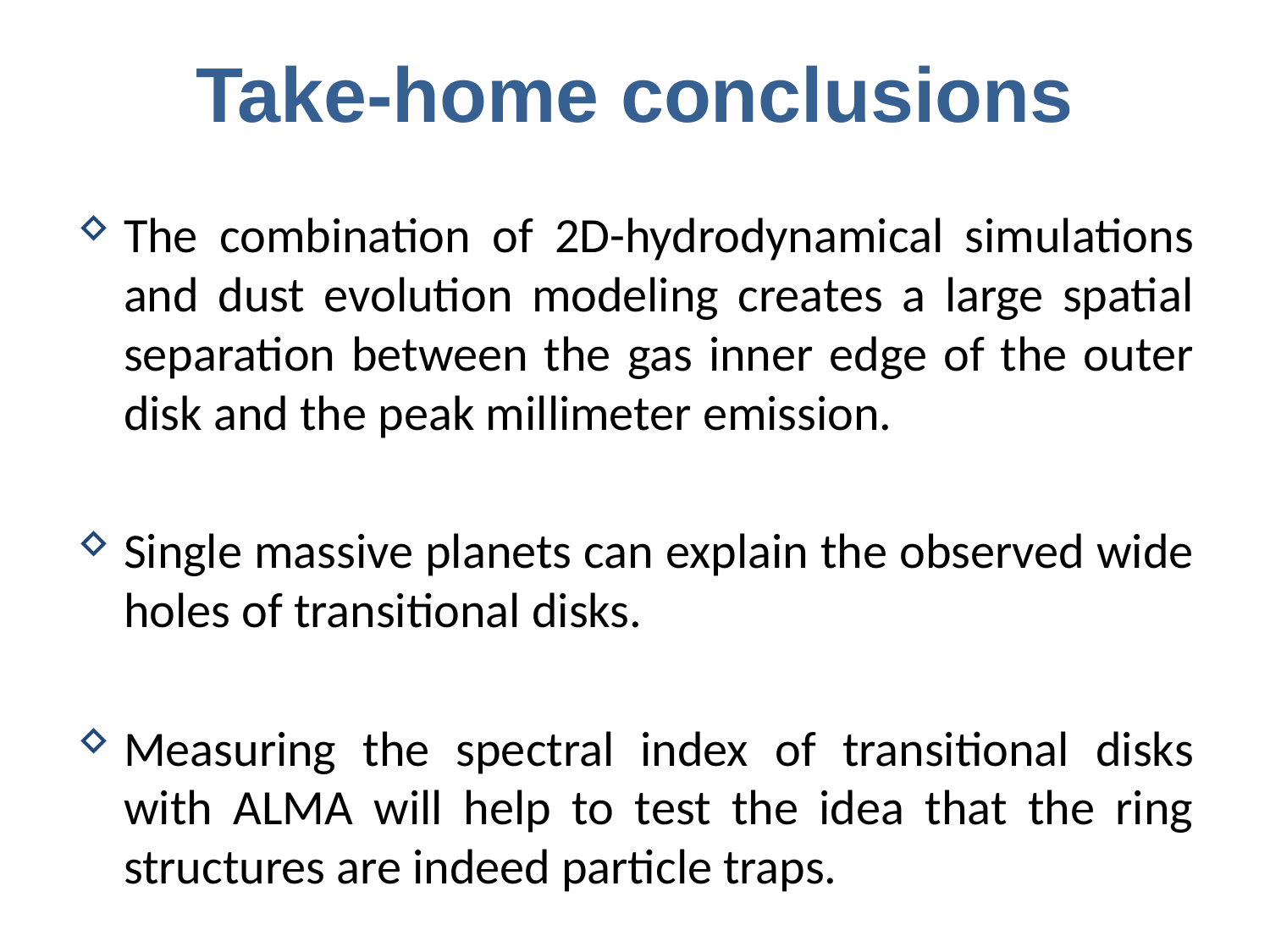

# Take-home conclusions
The combination of 2D-hydrodynamical simulations and dust evolution modeling creates a large spatial separation between the gas inner edge of the outer disk and the peak millimeter emission.

Single massive planets can explain the observed wide holes of transitional disks.

Measuring the spectral index of transitional disks with ALMA will help to test the idea that the ring structures are indeed particle traps.